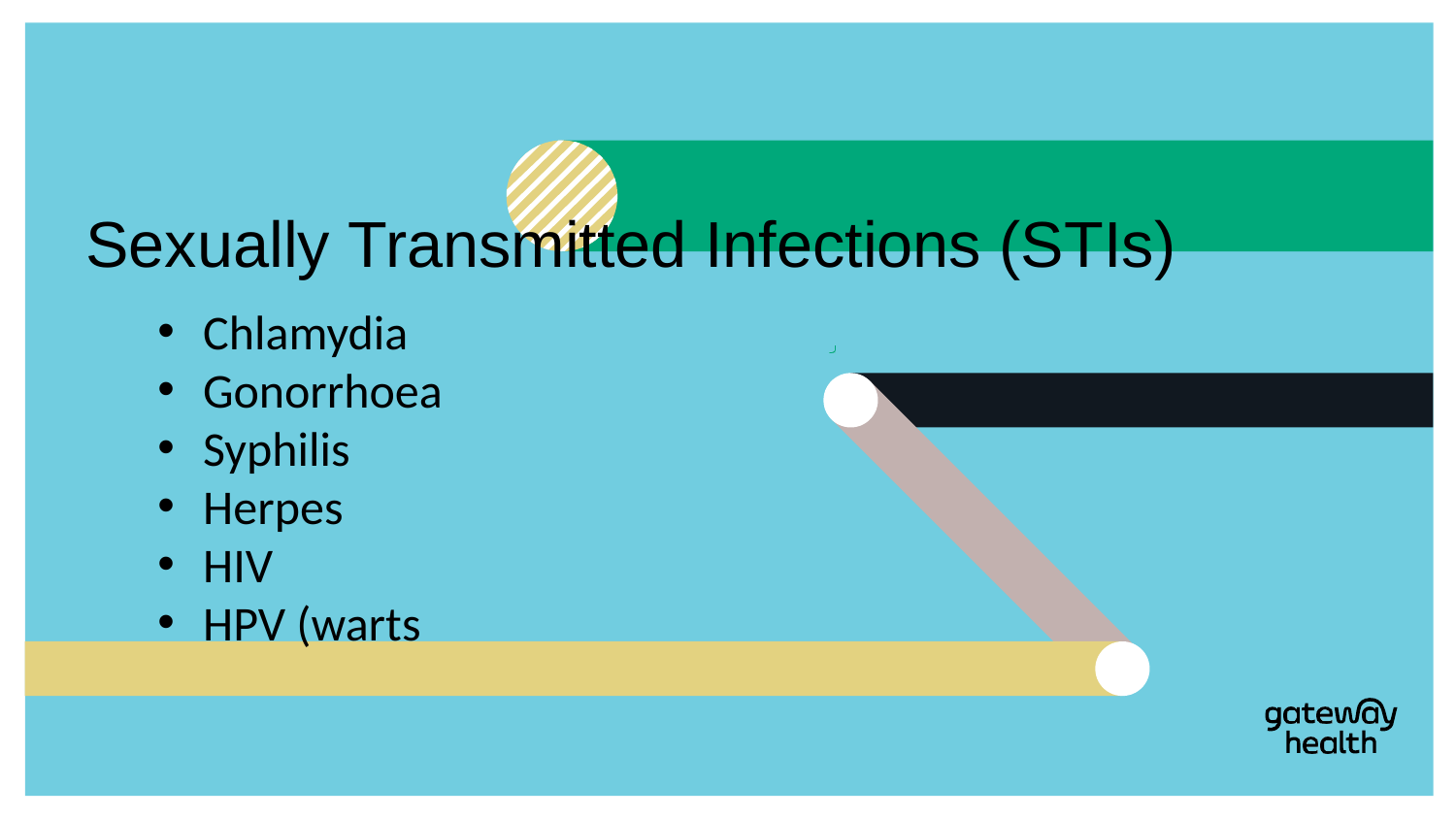

# Sexually Transmitted Infections (STIs)
Chlamydia
Gonorrhoea
Syphilis
Herpes
HIV
HPV (warts